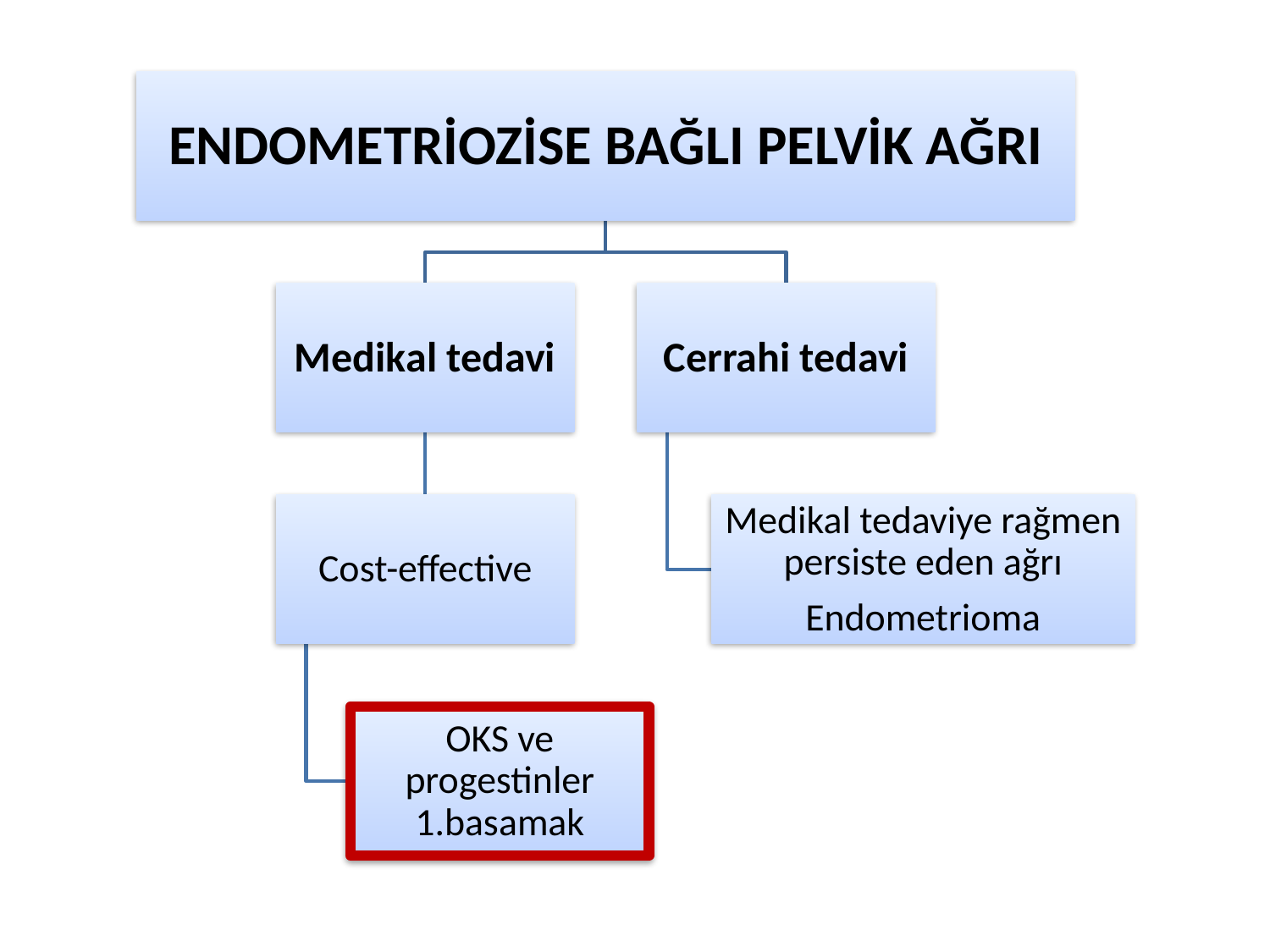

ENDOMETRİOZİSE BAĞLI PELVİK AĞRI
Medikal tedavi
Cost-effective
OKS ve progestinler 1.basamak
Cerrahi tedavi
Medikal tedaviye rağmen persiste eden ağrı
Endometrioma